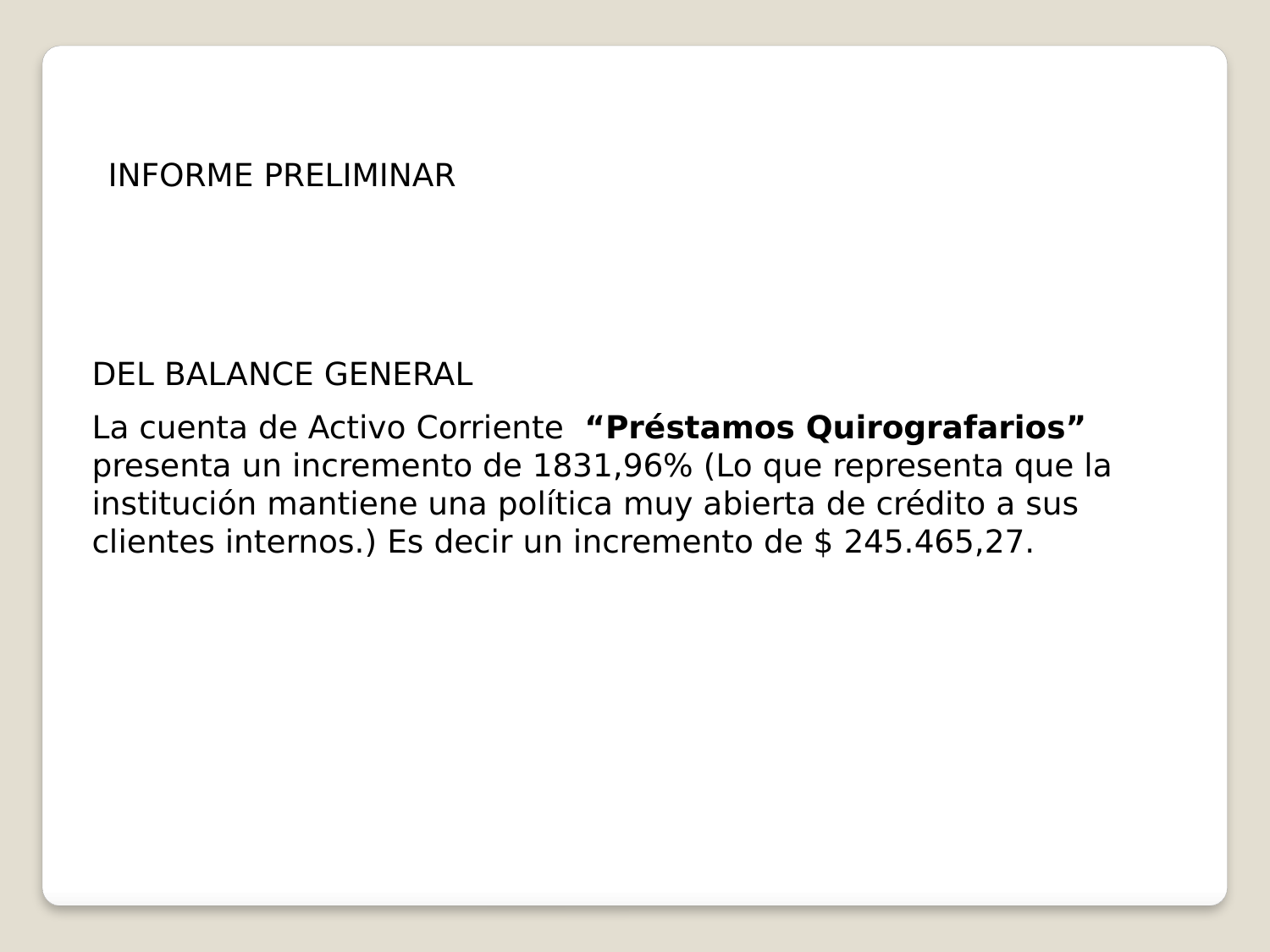

INFORME PRELIMINAR
DEL BALANCE GENERAL
La cuenta de Activo Corriente  “Préstamos Quirografarios”  presenta un incremento de 1831,96% (Lo que representa que la institución mantiene una política muy abierta de crédito a sus clientes internos.) Es decir un incremento de $ 245.465,27.